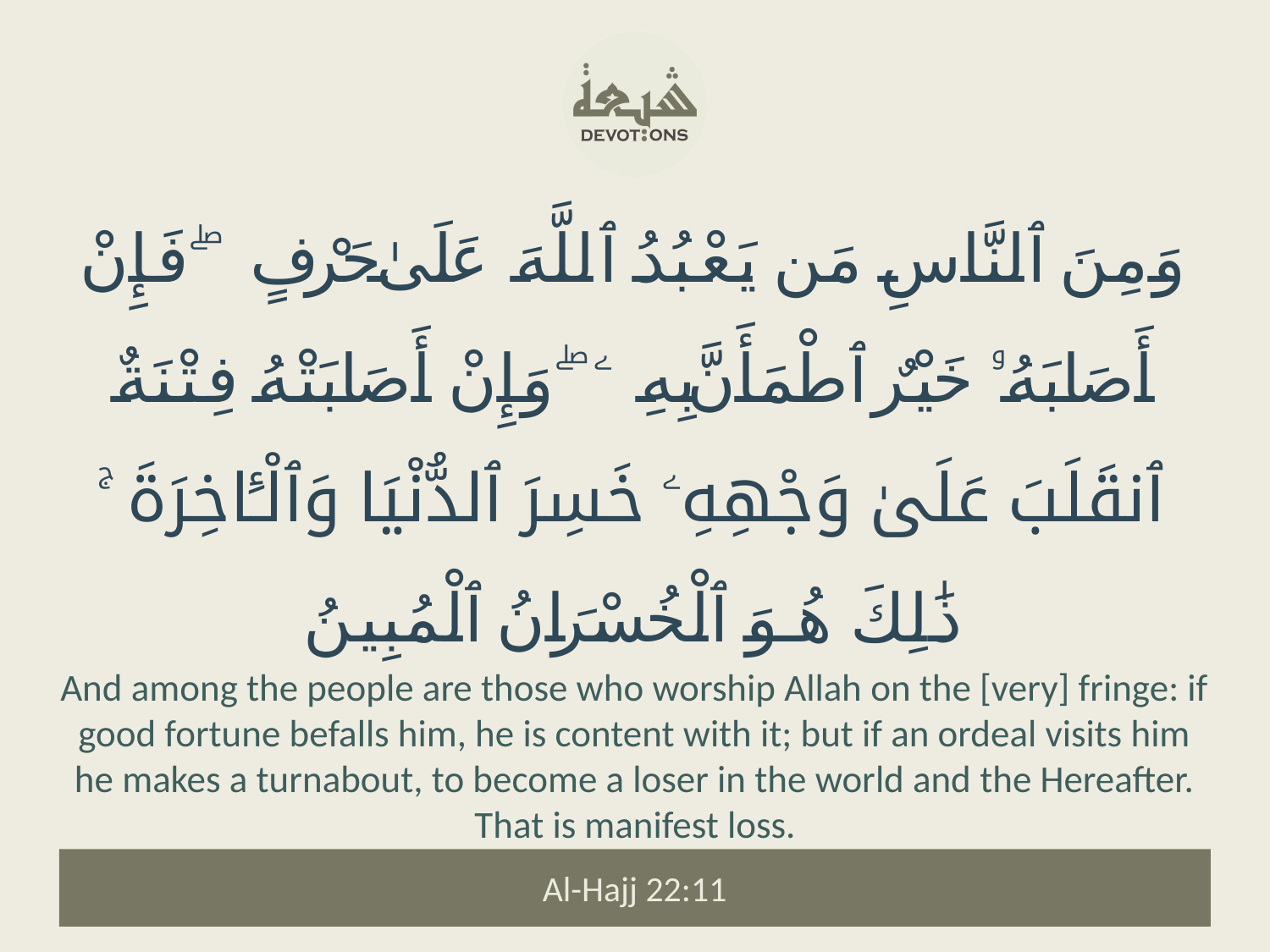

وَمِنَ ٱلنَّاسِ مَن يَعْبُدُ ٱللَّهَ عَلَىٰ حَرْفٍ ۖ فَإِنْ أَصَابَهُۥ خَيْرٌ ٱطْمَأَنَّ بِهِۦ ۖ وَإِنْ أَصَابَتْهُ فِتْنَةٌ ٱنقَلَبَ عَلَىٰ وَجْهِهِۦ خَسِرَ ٱلدُّنْيَا وَٱلْـَٔاخِرَةَ ۚ ذَٰلِكَ هُوَ ٱلْخُسْرَانُ ٱلْمُبِينُ
And among the people are those who worship Allah on the [very] fringe: if good fortune befalls him, he is content with it; but if an ordeal visits him he makes a turnabout, to become a loser in the world and the Hereafter. That is manifest loss.
Al-Hajj 22:11